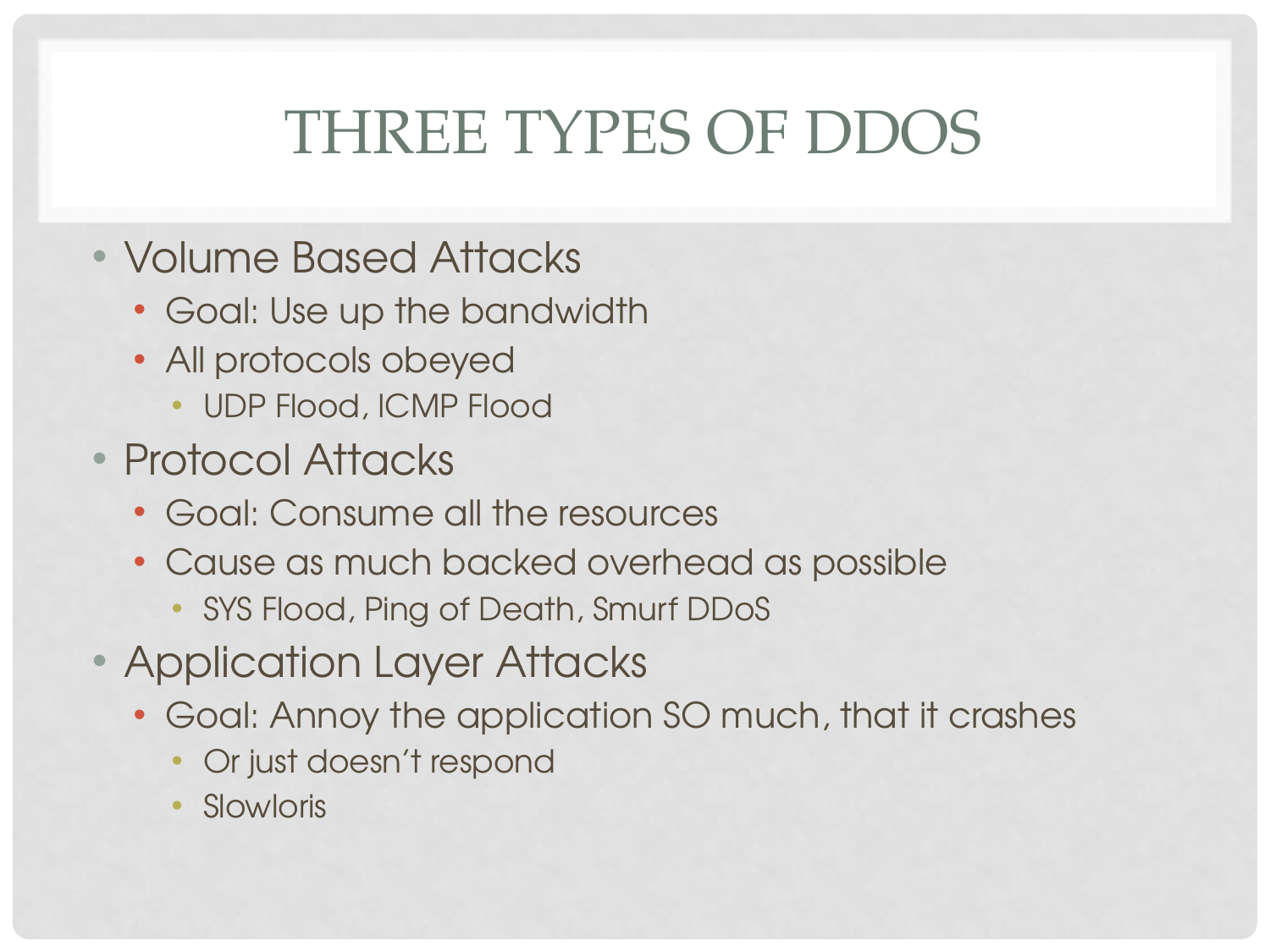

# Three types of Ddos
Volume Based Attacks
Goal: Use up the bandwidth
All protocols obeyed
UDP Flood, ICMP Flood
Protocol Attacks
Goal: Consume all the resources
Cause as much backed overhead as possible
SYS Flood, Ping of Death, Smurf DDoS
Application Layer Attacks
Goal: Annoy the application SO much, that it crashes
Or just doesn’t respond
Slowloris